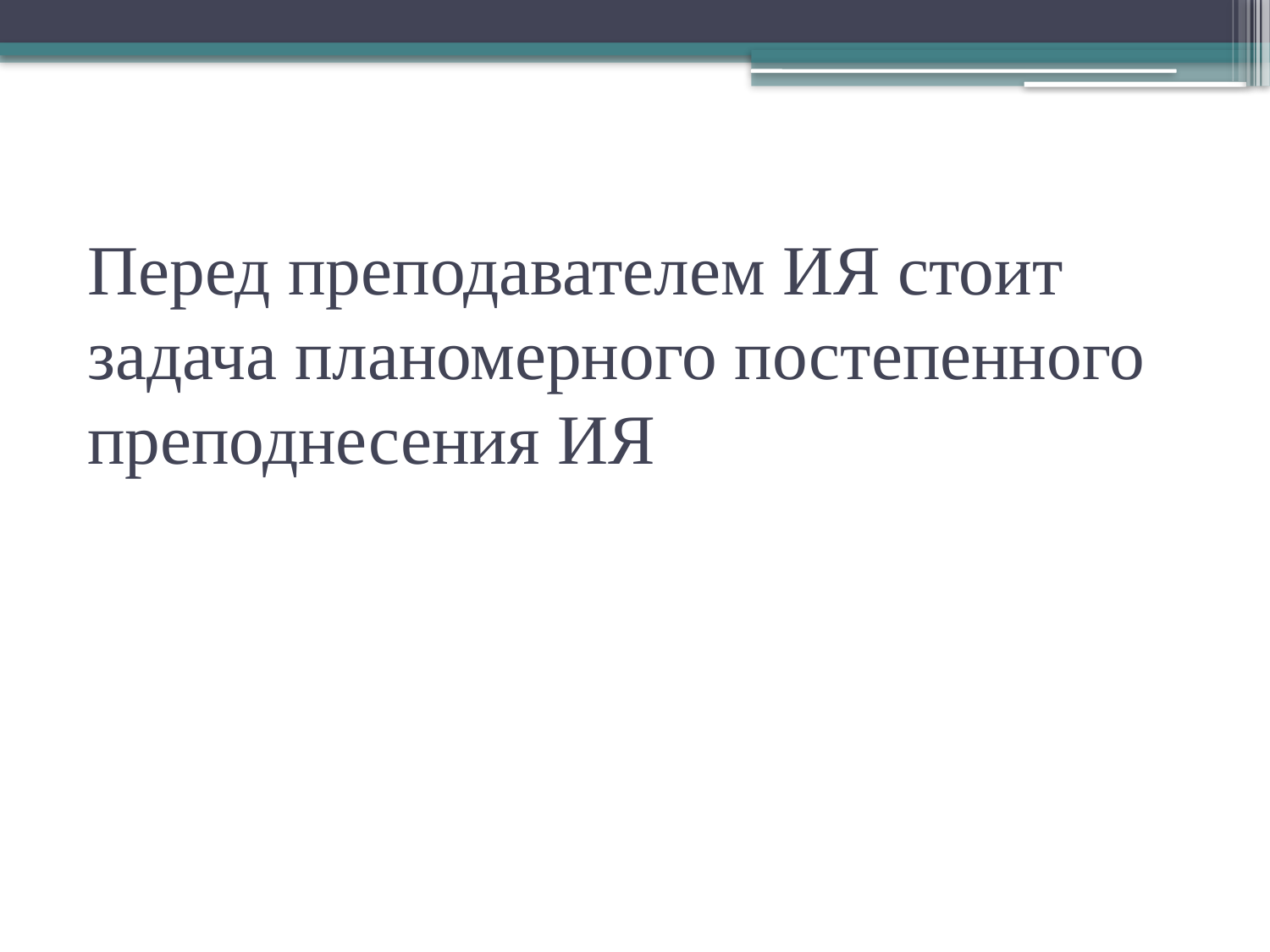

# Перед преподавателем ИЯ стоит задача планомерного постепенного преподнесения ИЯ